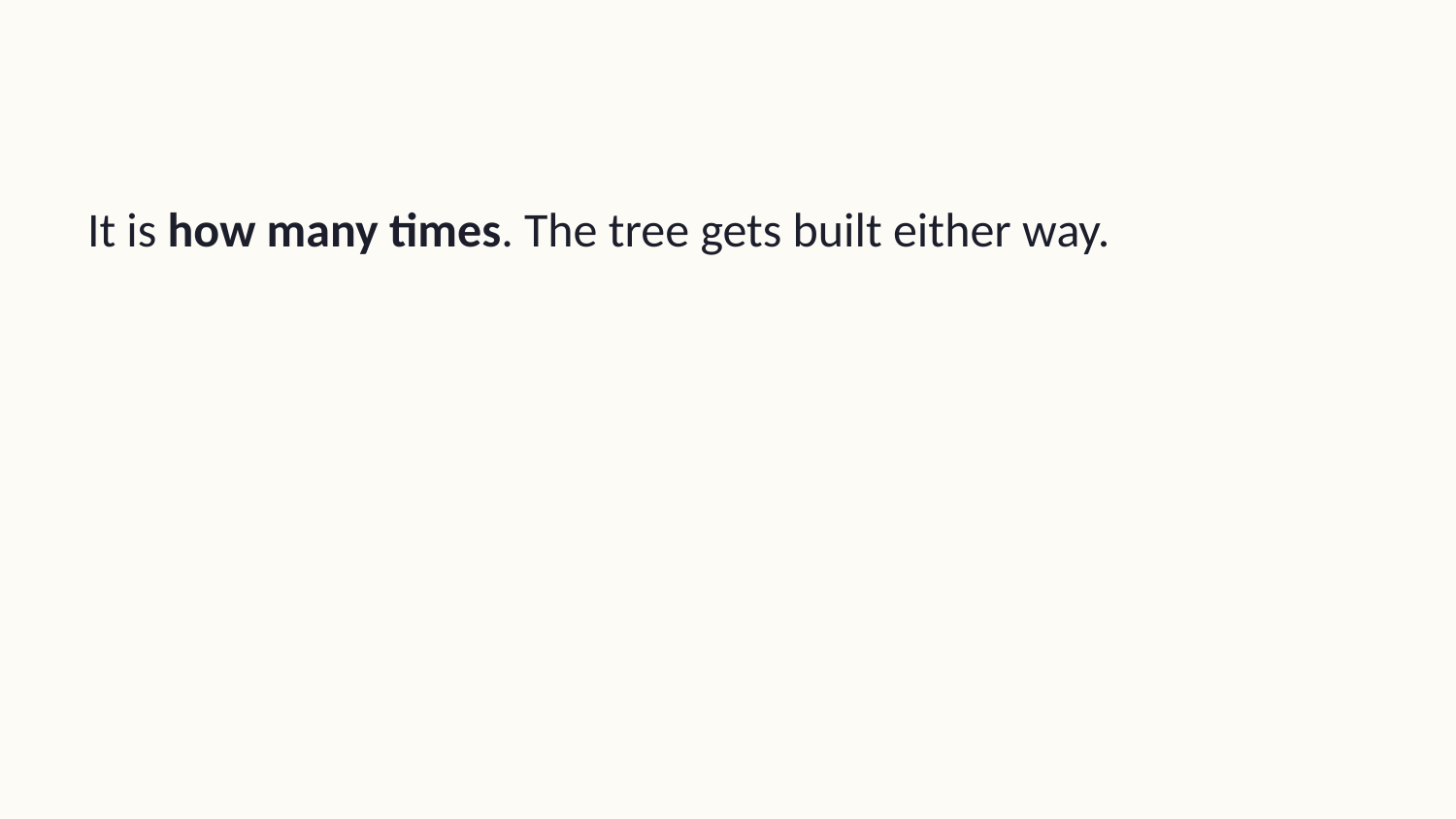

It is how many times. The tree gets built either way.